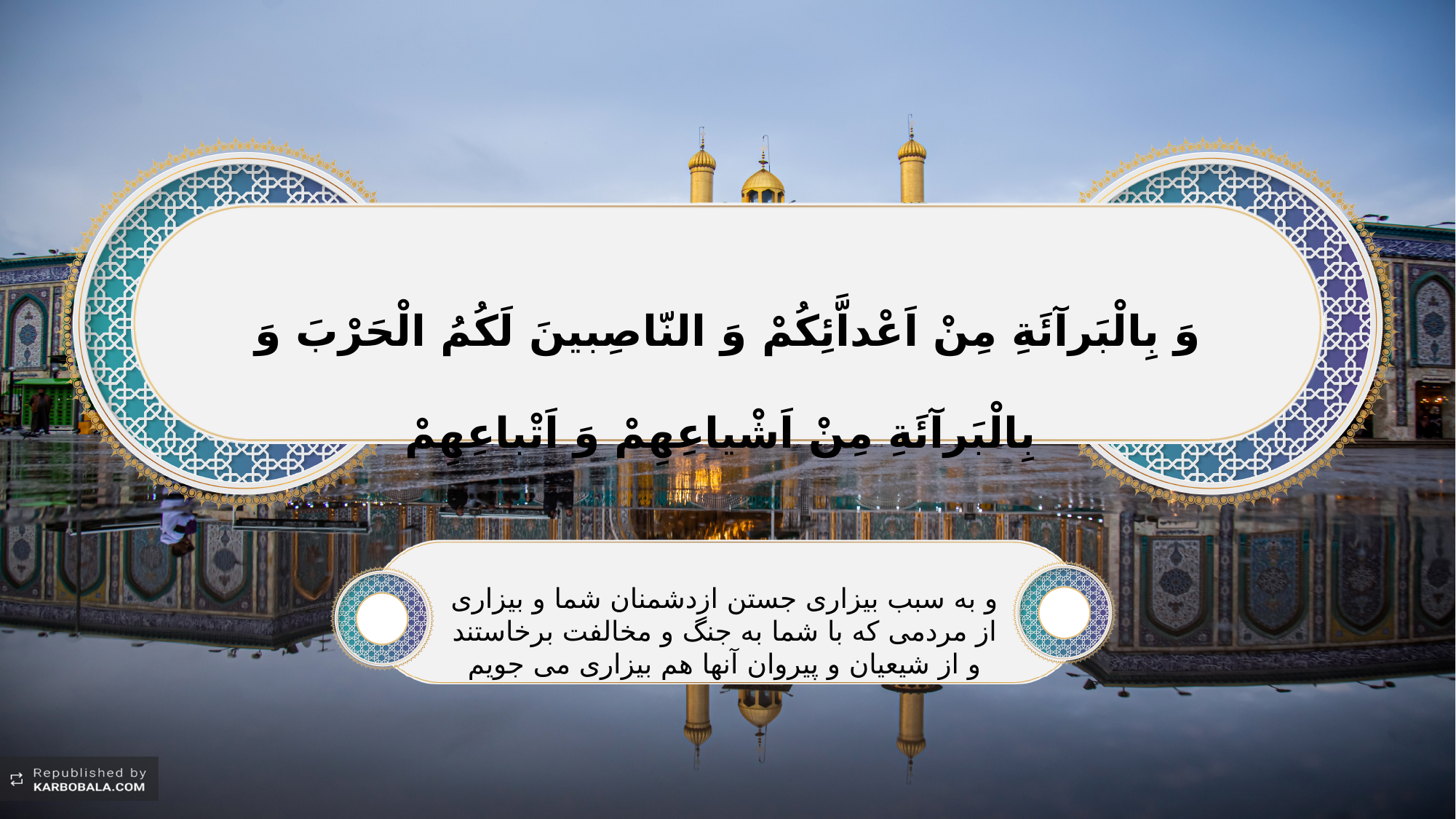

وَ بِالْبَرآئَةِ مِنْ اَعْداَّئِکُمْ وَ النّاصِبینَ لَکُمُ الْحَرْبَ وَ بِالْبَرآئَةِ مِنْ اَشْیاعِهِمْ وَ اَتْباعِهِمْ
و به سبب بیزاری جستن ازدشمنان شما و بیزاری از مردمی که با شما به جنگ و مخالفت برخاستند و از شیعیان و پیروان آنها هم بیزاری می ‏جویم